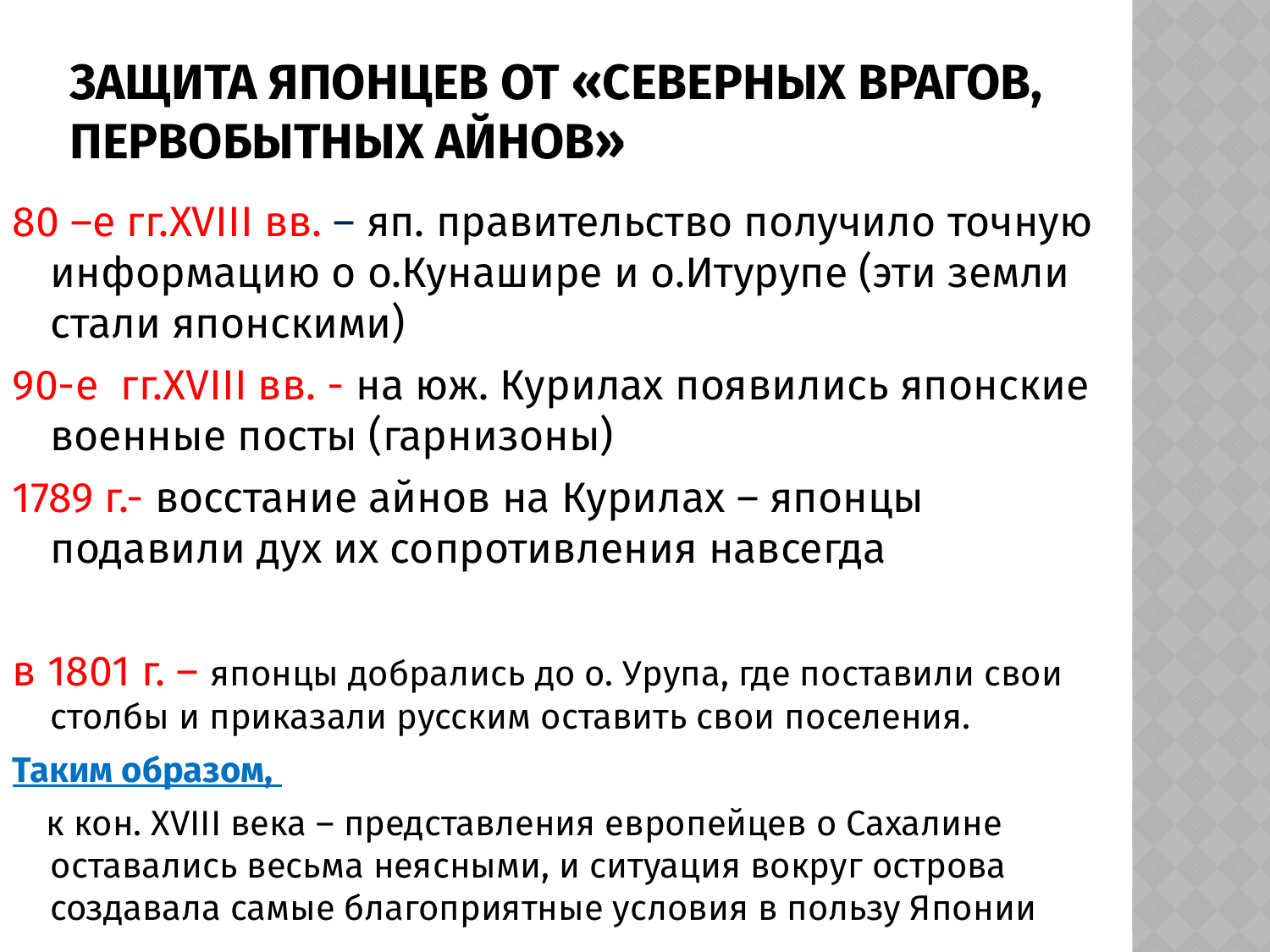

# Защита японцев от «северных врагов, первобытных айнов»
80 –е гг.XVIII вв. – яп. правительство получило точную информацию о о.Кунашире и о.Итурупе (эти земли стали японскими)
90-е  гг.XVIII вв. - на юж. Курилах появились японские военные посты (гарнизоны)
1789 г.- восстание айнов на Курилах – японцы подавили дух их сопротивления навсегда

в 1801 г. – японцы добрались до о. Урупа, где поставили свои столбы и приказали русским оставить свои поселения.
Таким образом,
    к кон. XVIII века – представления европейцев о Сахалине оставались весьма неясными, и ситуация вокруг острова создавала самые благоприятные условия в пользу Японии